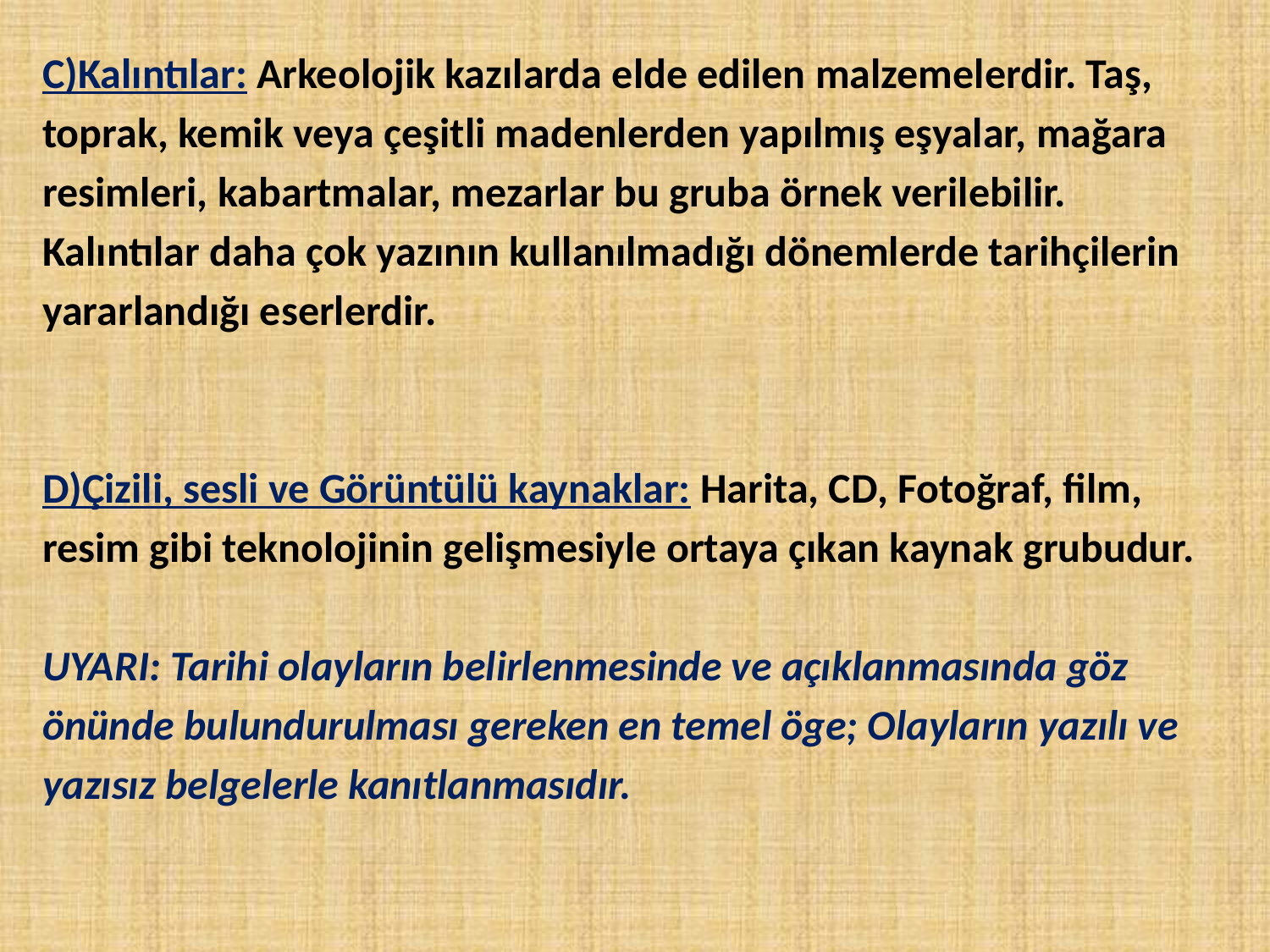

C)Kalıntılar: Arkeolojik kazılarda elde edilen malzemelerdir. Taş,
toprak, kemik veya çeşitli madenlerden yapılmış eşyalar, mağara
resimleri, kabartmalar, mezarlar bu gruba örnek verilebilir.
Kalıntılar daha çok yazının kullanılmadığı dönemlerde tarihçilerin
yararlandığı eserlerdir.

D)Çizili, sesli ve Görüntülü kaynaklar: Harita, CD, Fotoğraf, film,
resim gibi teknolojinin gelişmesiyle ortaya çıkan kaynak grubudur.

UYARI: Tarihi olayların belirlenmesinde ve açıklanmasında göz
önünde bulundurulması gereken en temel öge; Olayların yazılı ve
yazısız belgelerle kanıtlanmasıdır.